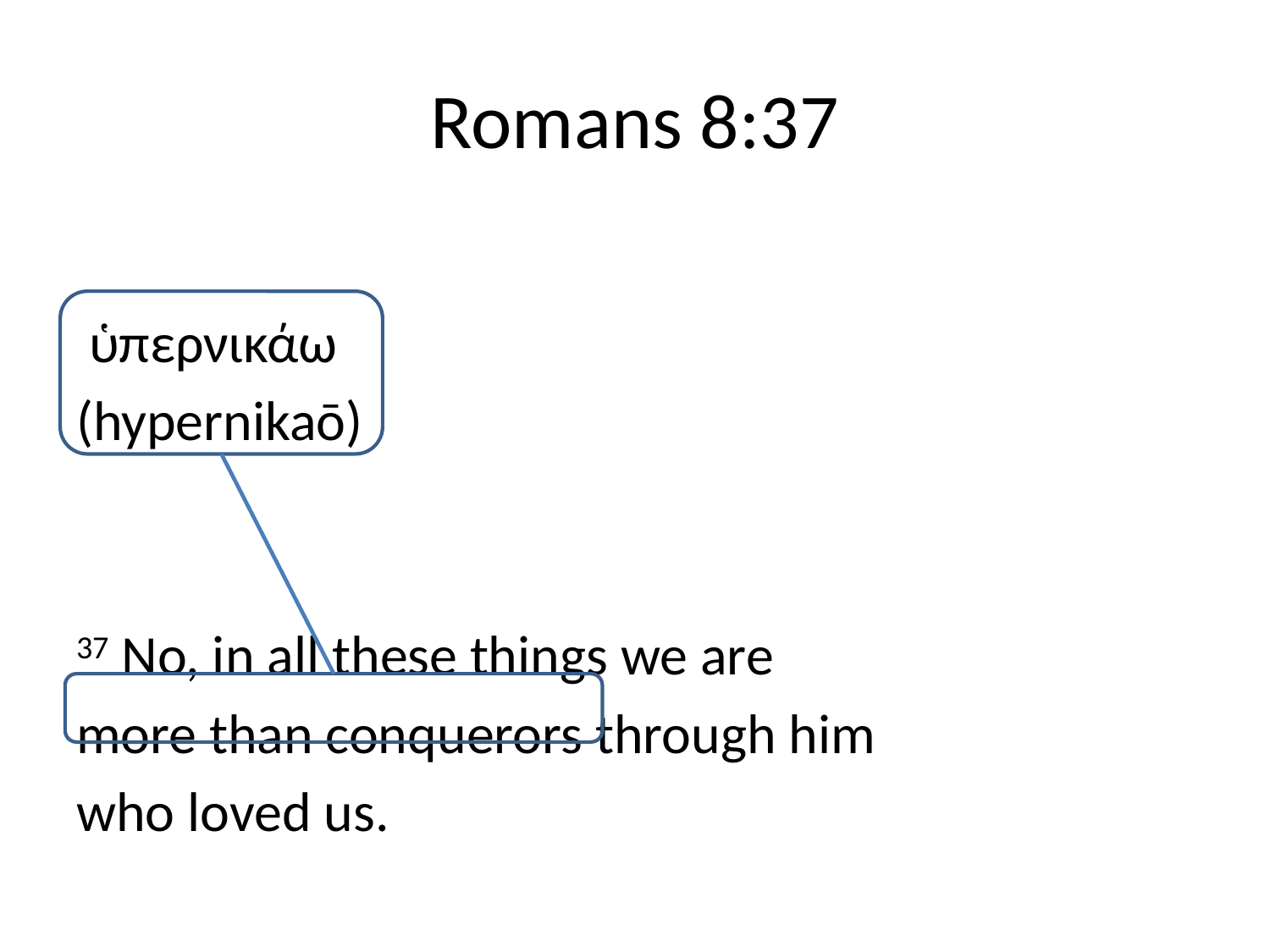

# Romans 8:37

 ὑπερνικάω
(hypernikaō)

37 No, in all these things we are
more than conquerors through him
who loved us.